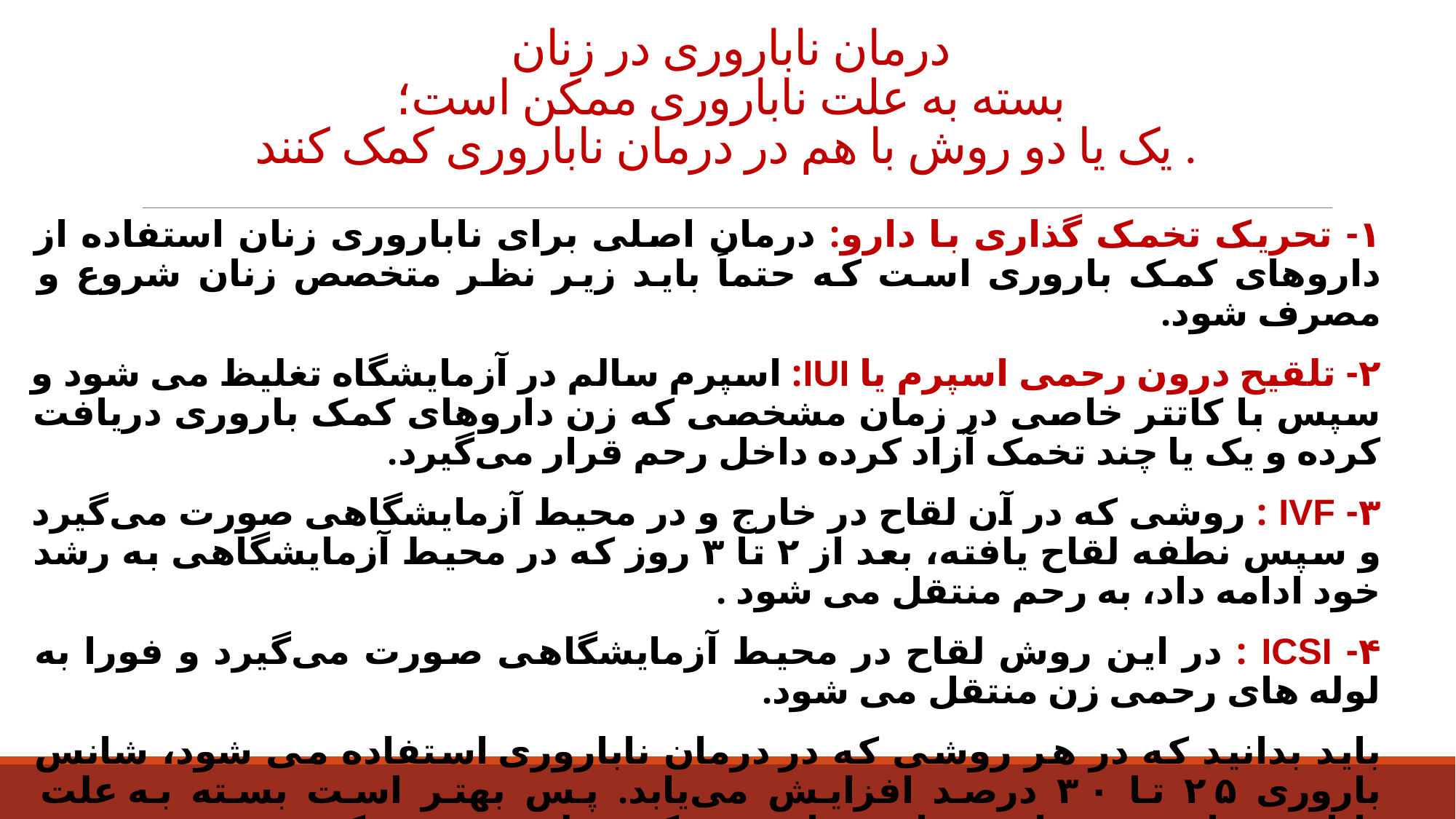

# درمان ناباروری در زنان بسته به علت ناباروری ممکن است؛ یک یا دو روش با هم در درمان ناباروری کمک کنند.
۱- تحریک تخمک گذاری با دارو: درمان اصلی برای ناباروری زنان استفاده از داروهای کمک باروری است که حتماً باید زیر نظر متخصص زنان شروع و مصرف شود.
۲- تلقیح درون رحمی اسپرم یا IUI: اسپرم سالم در آزمایشگاه تغلیظ می شود و سپس با کاتتر خاصی در زمان مشخصی که زن داروهای کمک باروری دریافت کرده و یک یا چند تخمک آزاد کرده داخل رحم قرار می‌گیرد.
۳- IVF : روشی که در آن لقاح در خارج و در محیط آزمایشگاهی صورت می‌گیرد و سپس نطفه لقاح یافته، بعد از ۲ تا ۳ روز که در محیط آزمایشگاهی به رشد خود ادامه داد، به رحم منتقل می شود .
۴- ICSI : در این روش لقاح در محیط آزمایشگاهی صورت می‌گیرد و فورا به لوله های رحمی زن منتقل می شود.
باید بدانید که در هر روشی که در درمان ناباروری استفاده می شود، شانس باروری ۲۵ تا ۳۰ درصد افزایش می‌یابد. پس بهتر است بسته به علت ناباروری از روش های درمانی ساده تر و کم خطر تر شروع کرد.